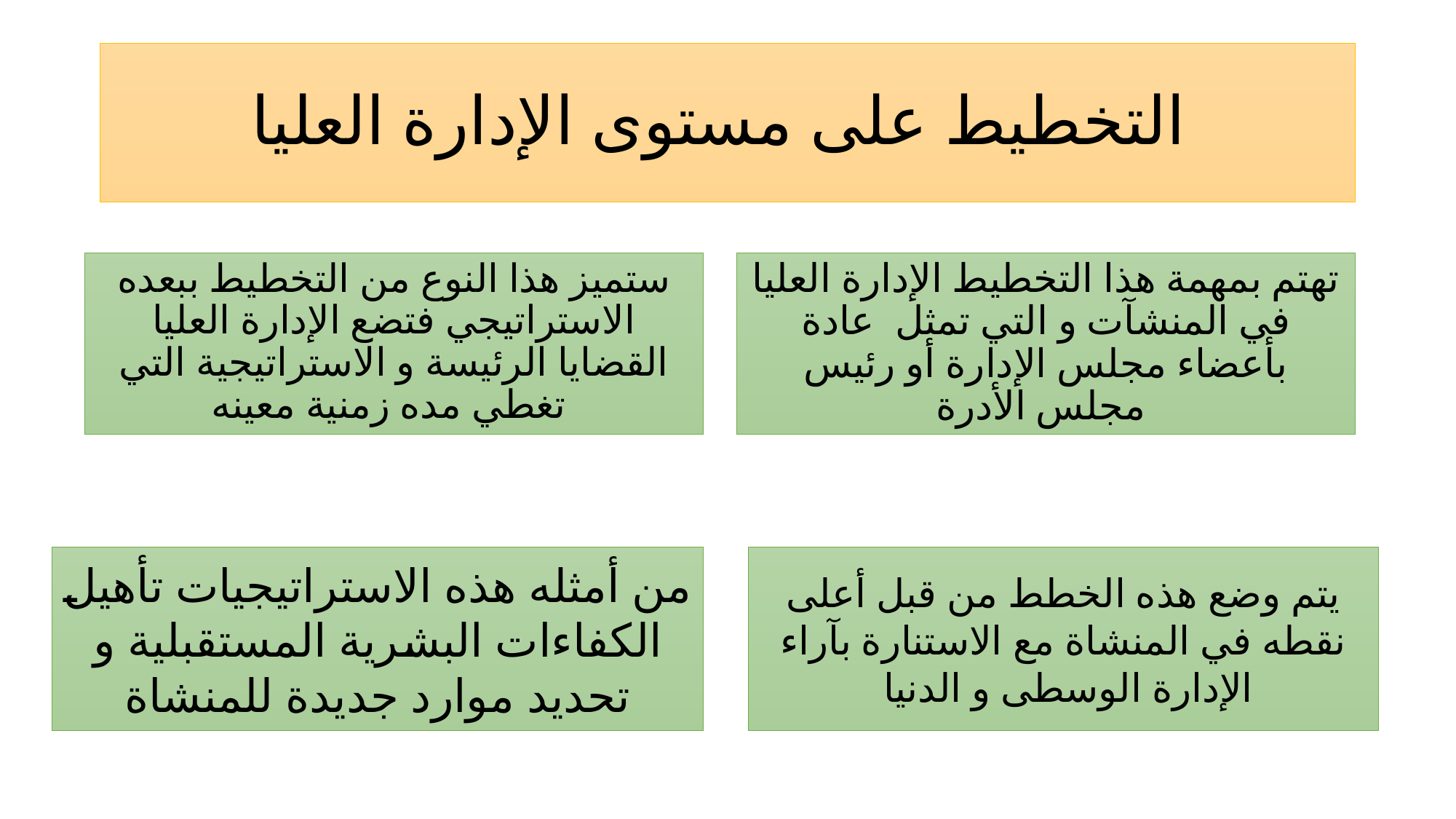

# التخطيط على مستوى الإدارة العليا
ستميز هذا النوع من التخطيط ببعده الاستراتيجي فتضع الإدارة العليا القضايا الرئيسة و الاستراتيجية التي تغطي مده زمنية معينه
تهتم بمهمة هذا التخطيط الإدارة العليا في المنشآت و التي تمثل  عادة بأعضاء مجلس الإدارة أو رئيس مجلس الأدرة
من أمثله هذه الاستراتيجيات تأهيل الكفاءات البشرية المستقبلية و تحديد موارد جديدة للمنشاة
يتم وضع هذه الخطط من قبل أعلى نقطه في المنشاة مع الاستنارة بآراء الإدارة الوسطى و الدنيا